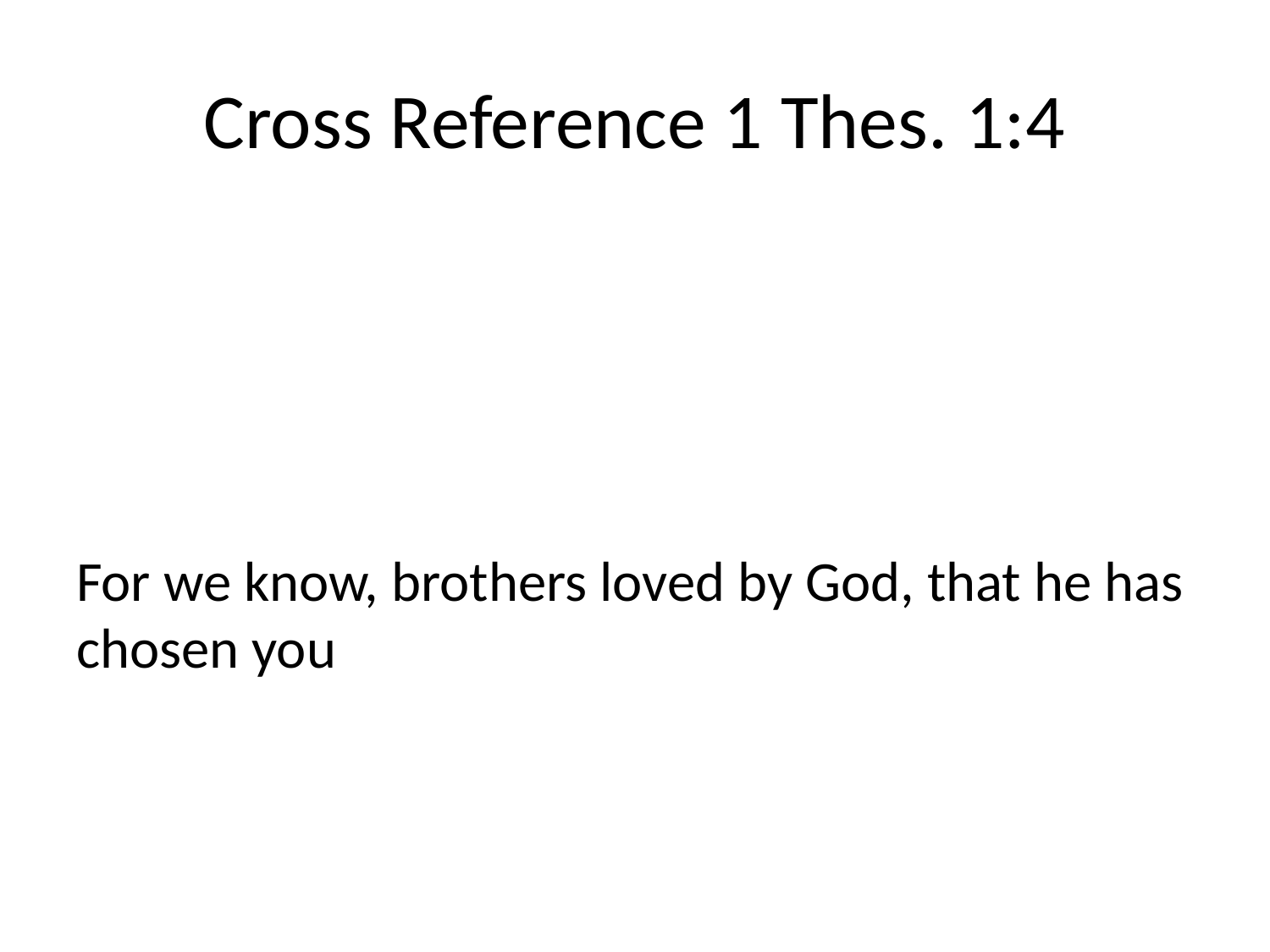

# Cross Reference 1 Thes. 1:4

For we know, brothers loved by God, that he has chosen you